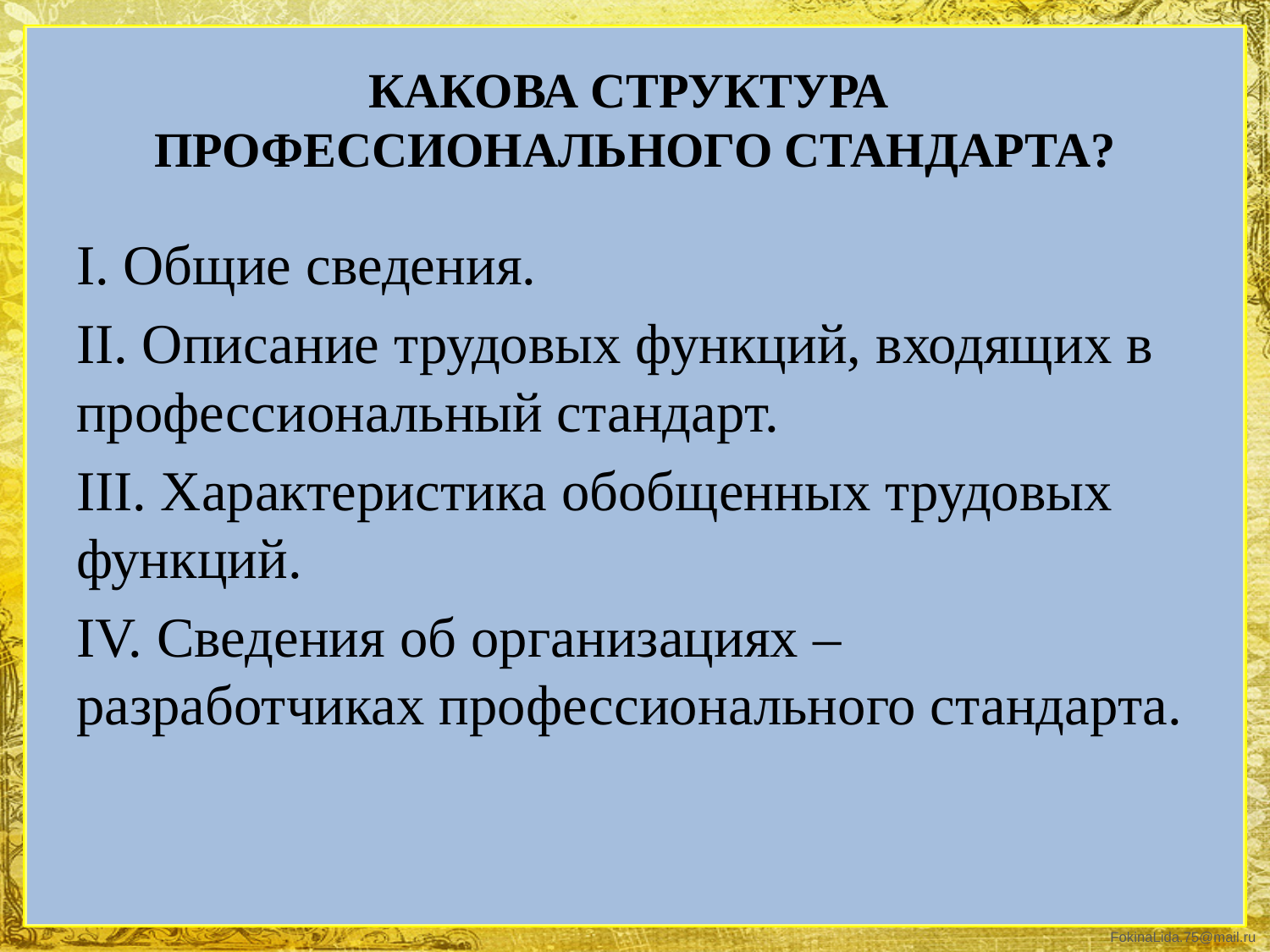

# КАКОВА СТРУКТУРА  ПРОФЕССИОНАЛЬНОГО СТАНДАРТА?
I. Общие сведения.
II. Описание трудовых функций, входящих в профессиональный стандарт.
III. Характеристика обобщенных трудовых функций.
IV. Сведения об организациях – разработчиках профессионального стандарта.